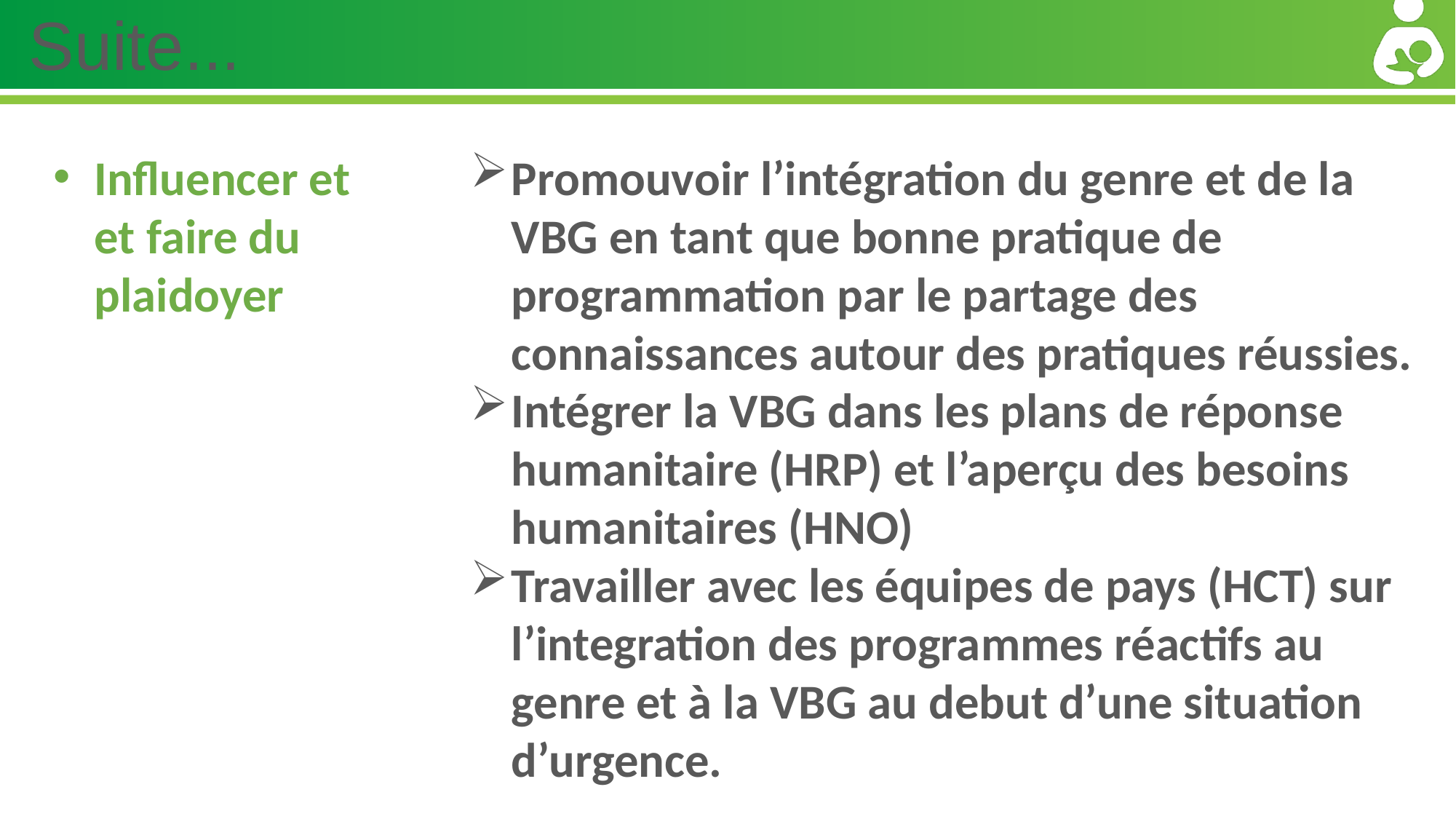

Suite...

Influencer et et faire du plaidoyer
Promouvoir l’intégration du genre et de la VBG en tant que bonne pratique de programmation par le partage des connaissances autour des pratiques réussies.
Intégrer la VBG dans les plans de réponse humanitaire (HRP) et l’aperçu des besoins humanitaires (HNO)
Travailler avec les équipes de pays (HCT) sur l’integration des programmes réactifs au genre et à la VBG au debut d’une situation d’urgence.